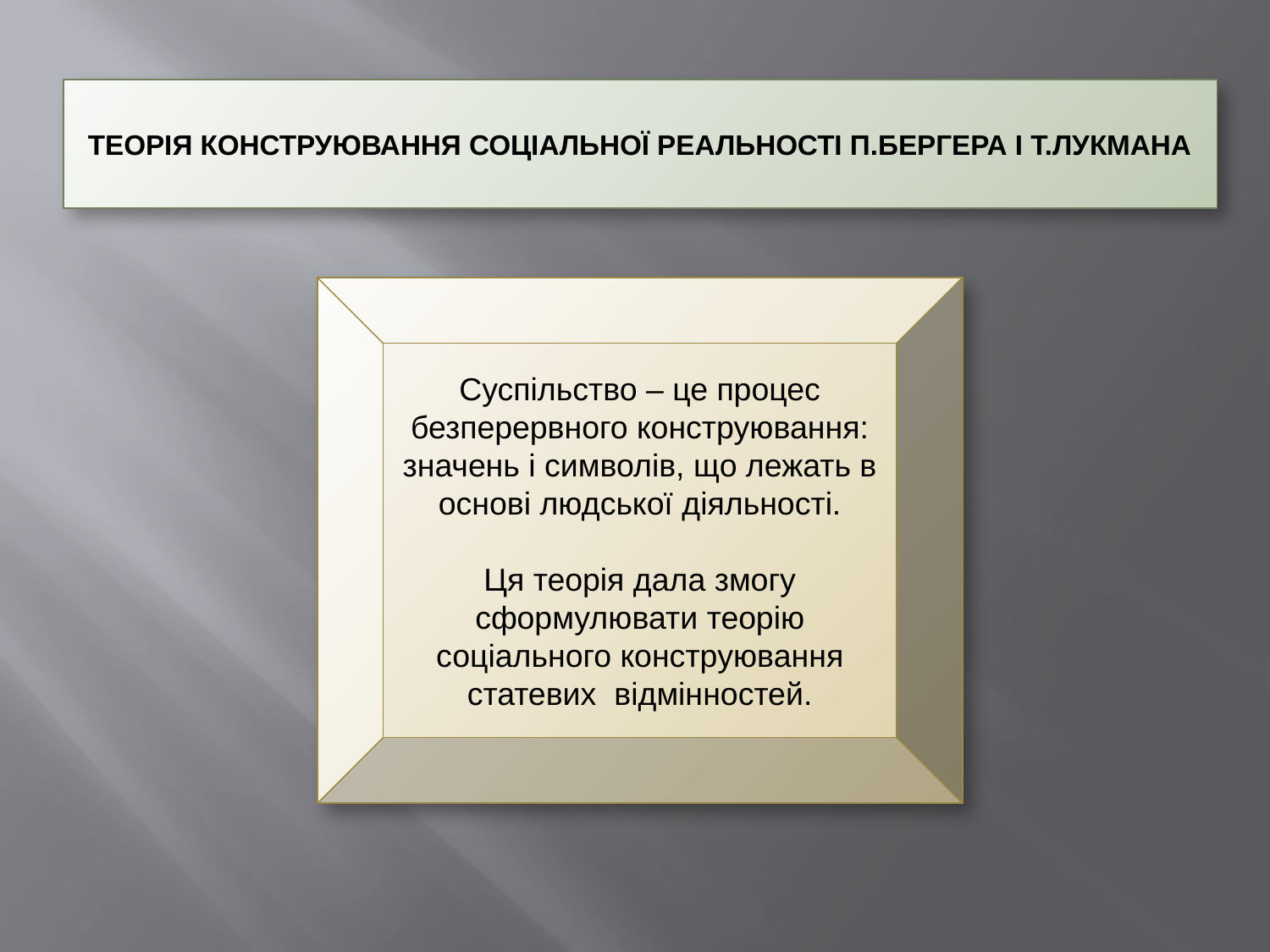

# Теорія конструювання соціальної реальності П.Бергера і Т.Лукмана

Суспільство – це процес безперервного конструювання: значень і символів, що лежать в основі людської діяльності.

Ця теорія дала змогу сформулювати теорію соціального конструювання статевих  відмінностей.